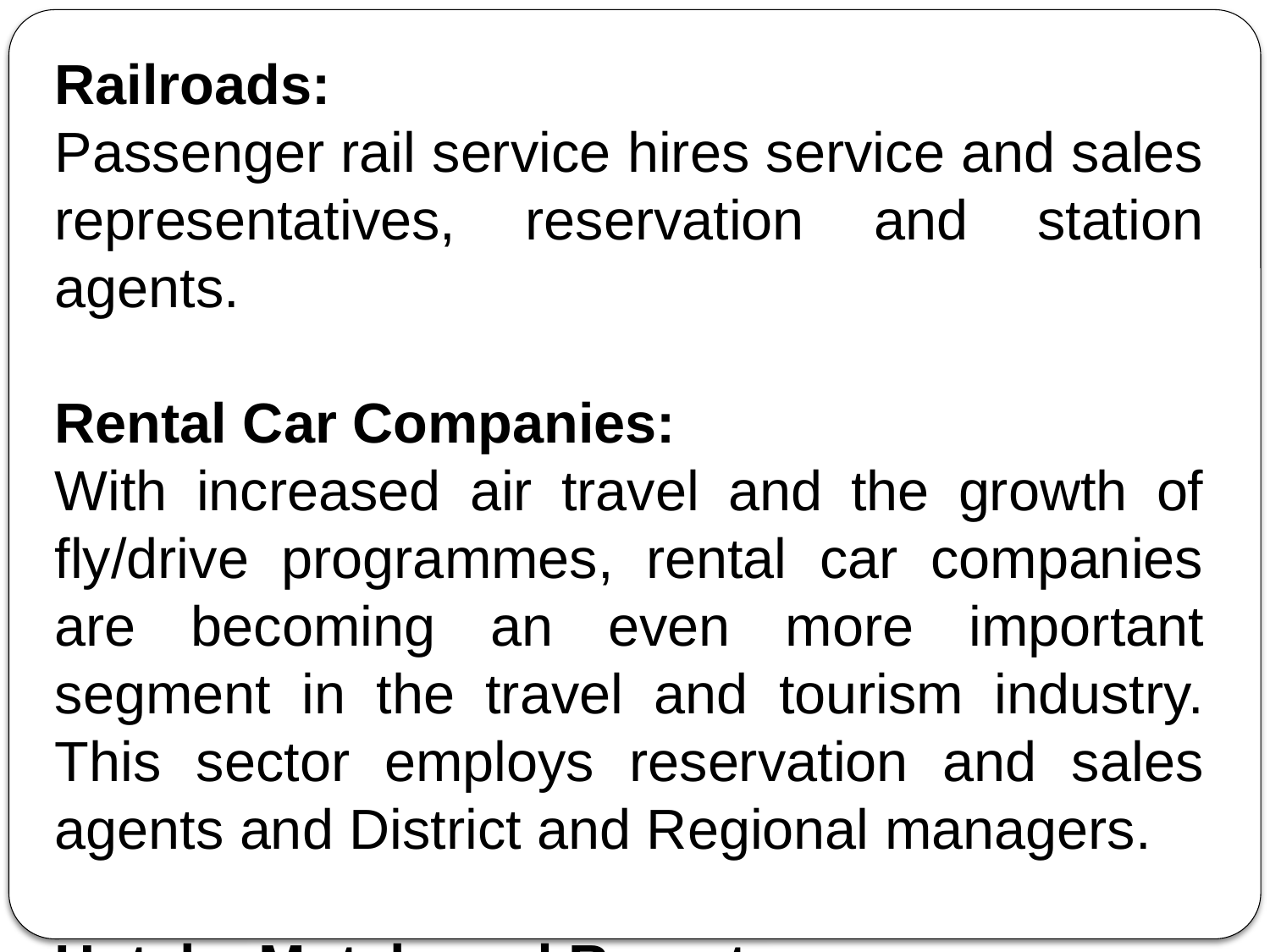

Railroads:
Passenger rail service hires service and sales representatives, reservation and station agents.

Rental Car Companies:
With increased air travel and the growth of fly/drive programmes, rental car companies are becoming an even more important segment in the travel and tourism industry. This sector employs reservation and sales agents and District and Regional managers.

Hotels, Motels and Resorts: